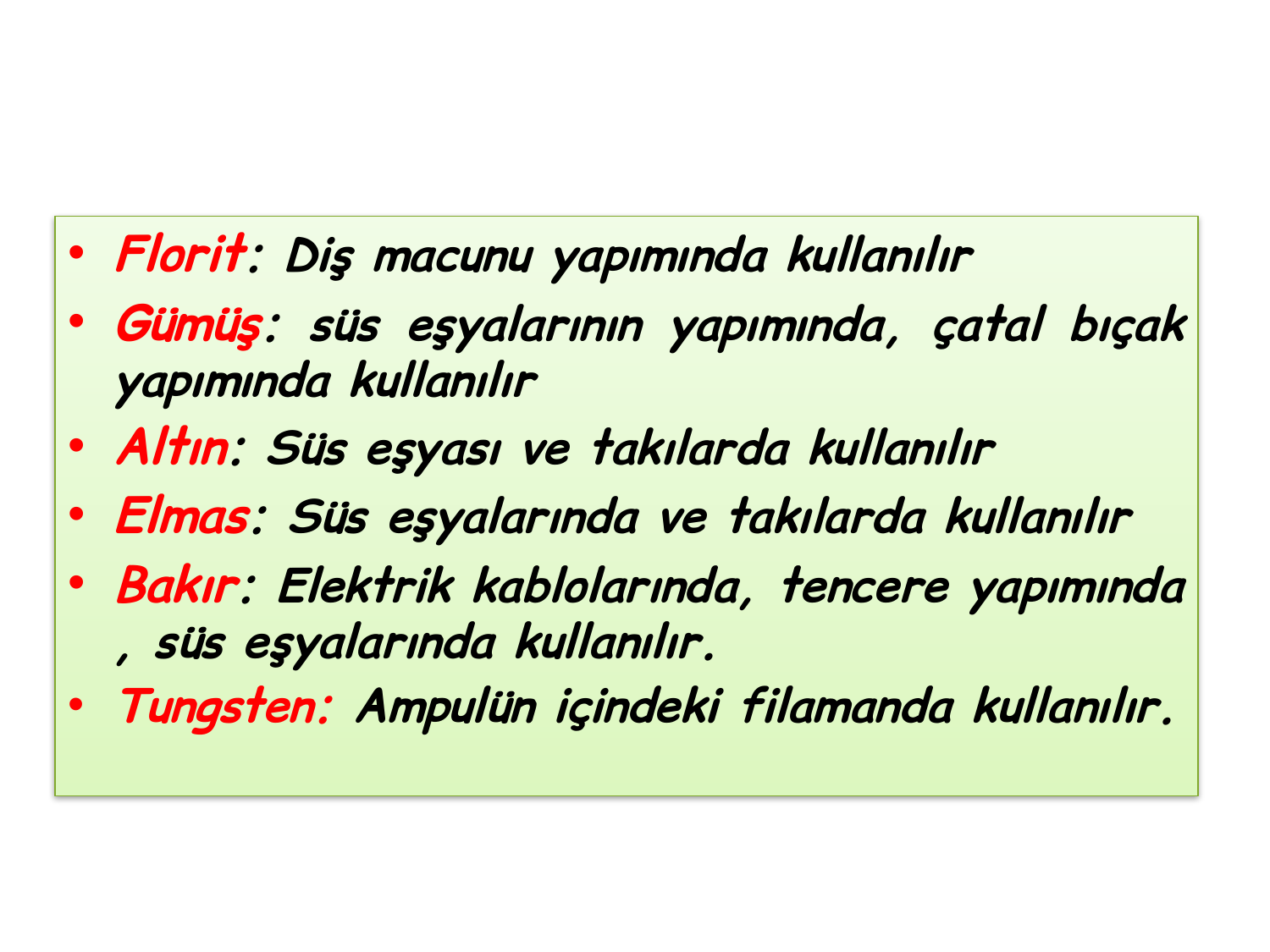

Florit: Diş macunu yapımında kullanılır
Gümüş: süs eşyalarının yapımında, çatal bıçak yapımında kullanılır
Altın: Süs eşyası ve takılarda kullanılır
Elmas: Süs eşyalarında ve takılarda kullanılır
Bakır: Elektrik kablolarında, tencere yapımında , süs eşyalarında kullanılır.
Tungsten: Ampulün içindeki filamanda kullanılır.